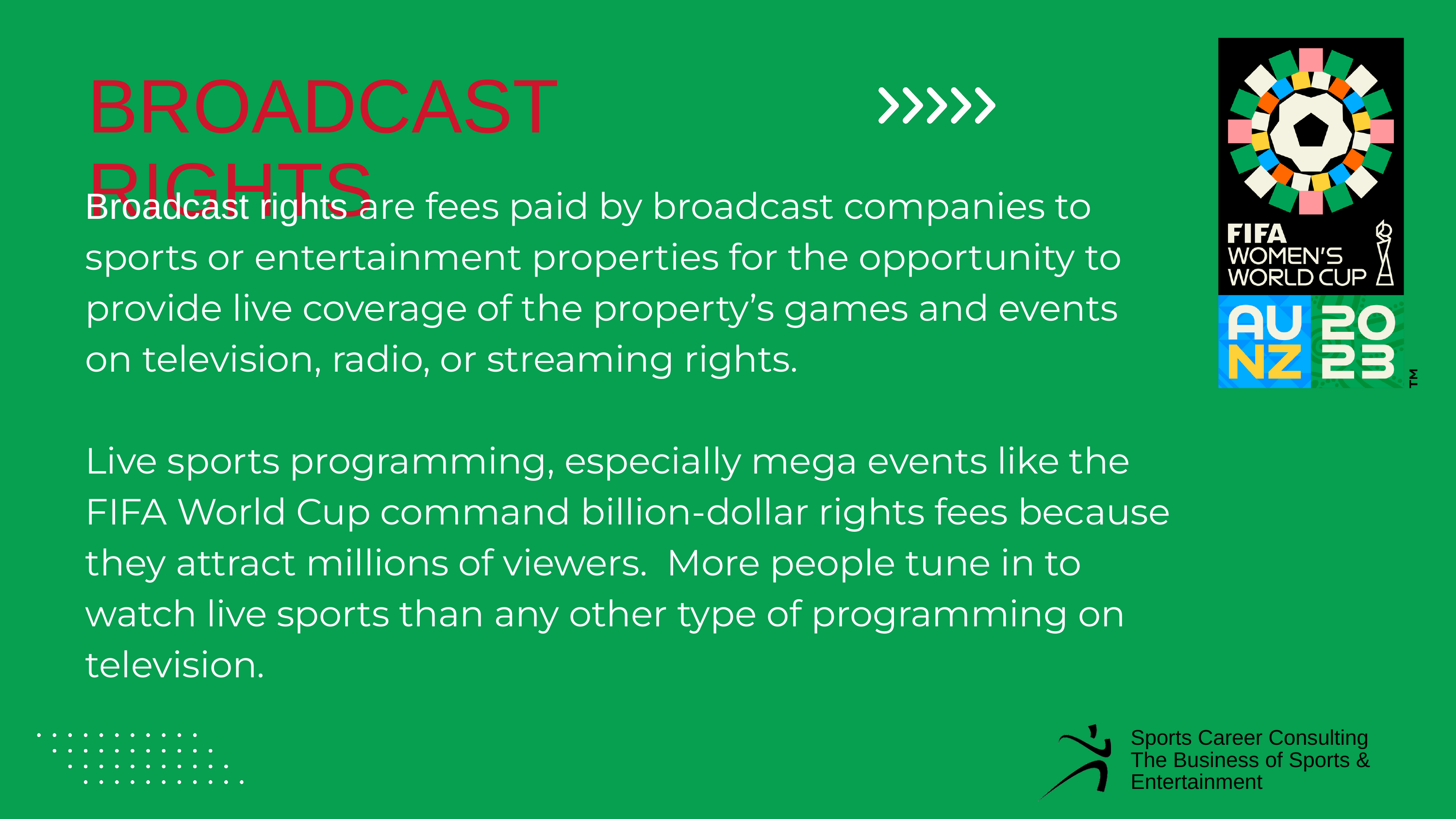

BROADCAST RIGHTS

Broadcast rights are fees paid by broadcast companies to sports or entertainment properties for the opportunity to provide live coverage of the property’s games and events on television, radio, or streaming rights.

Live sports programming, especially mega events like the FIFA World Cup command billion-dollar rights fees because they attract millions of viewers.  More people tune in to watch live sports than any other type of programming on television.

Sports Career Consulting
The Business of Sports & Entertainment